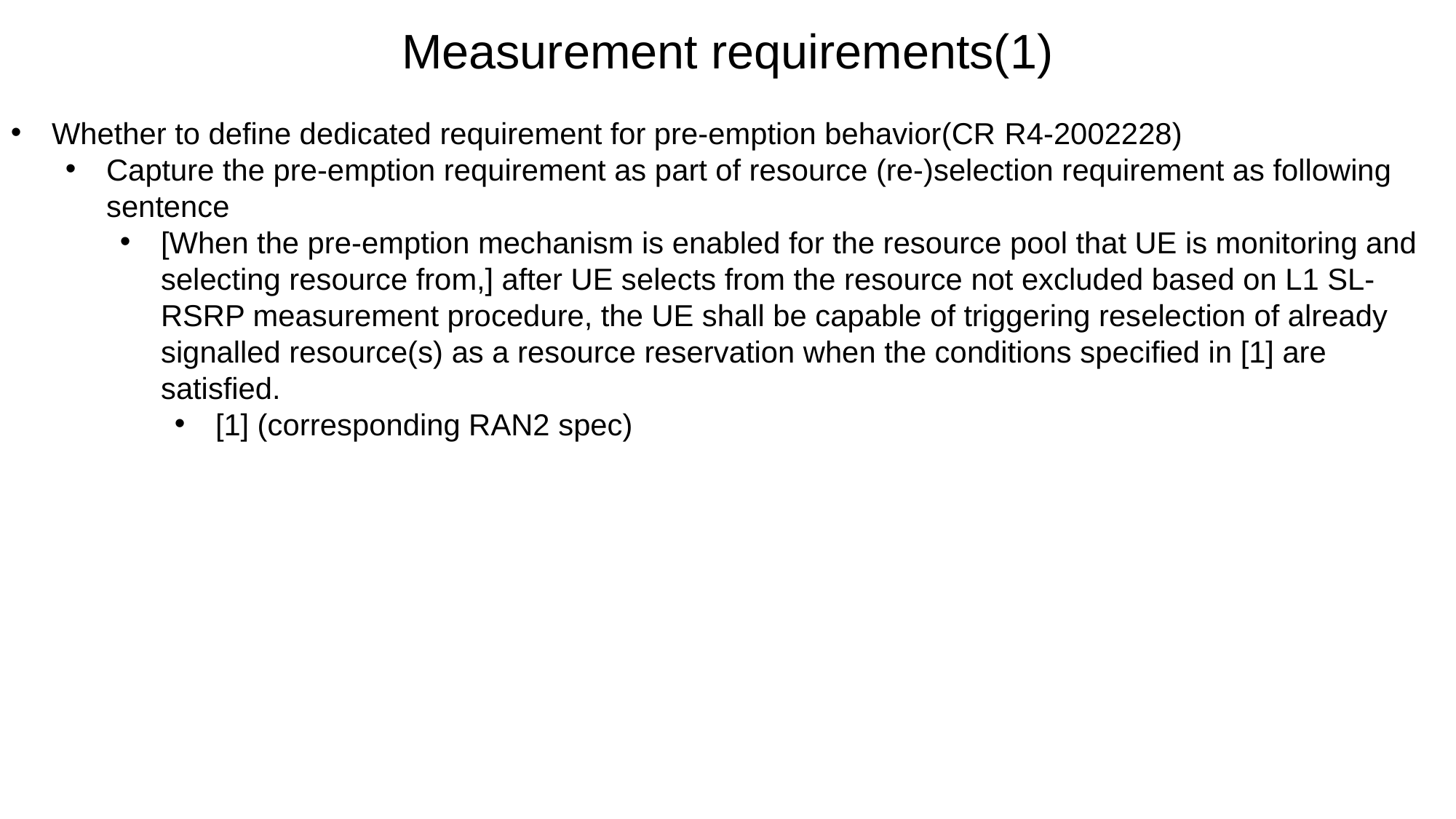

Measurement requirements(1)
Whether to define dedicated requirement for pre-emption behavior(CR R4-2002228)
Capture the pre-emption requirement as part of resource (re-)selection requirement as following sentence
[When the pre-emption mechanism is enabled for the resource pool that UE is monitoring and selecting resource from,] after UE selects from the resource not excluded based on L1 SL-RSRP measurement procedure, the UE shall be capable of triggering reselection of already signalled resource(s) as a resource reservation when the conditions specified in [1] are satisfied.
[1] (corresponding RAN2 spec)